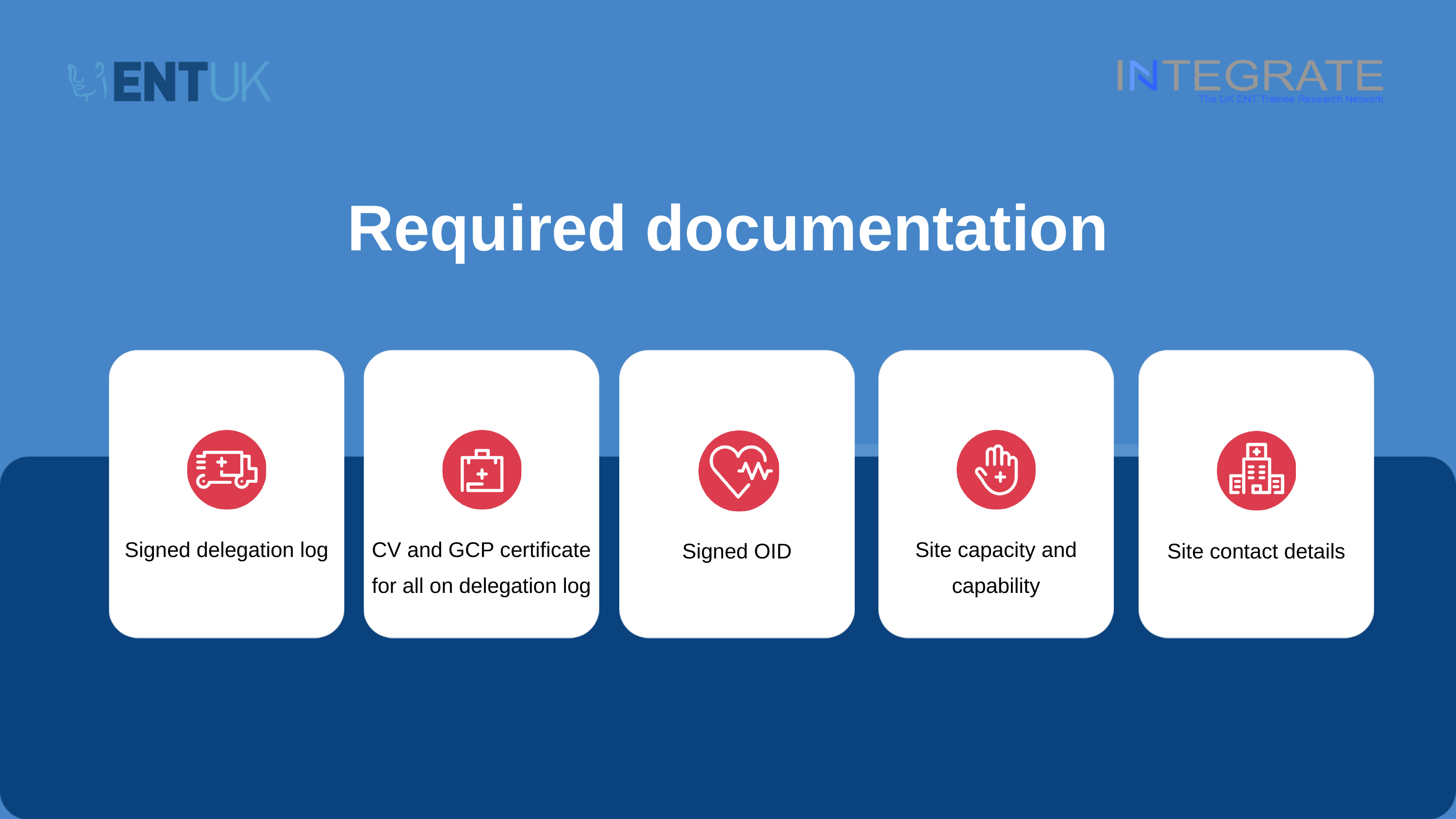

Required documentation

Signed delegation log
CV and GCP certificate for all on delegation log
Site capacity and capability
Signed OID
Site contact details